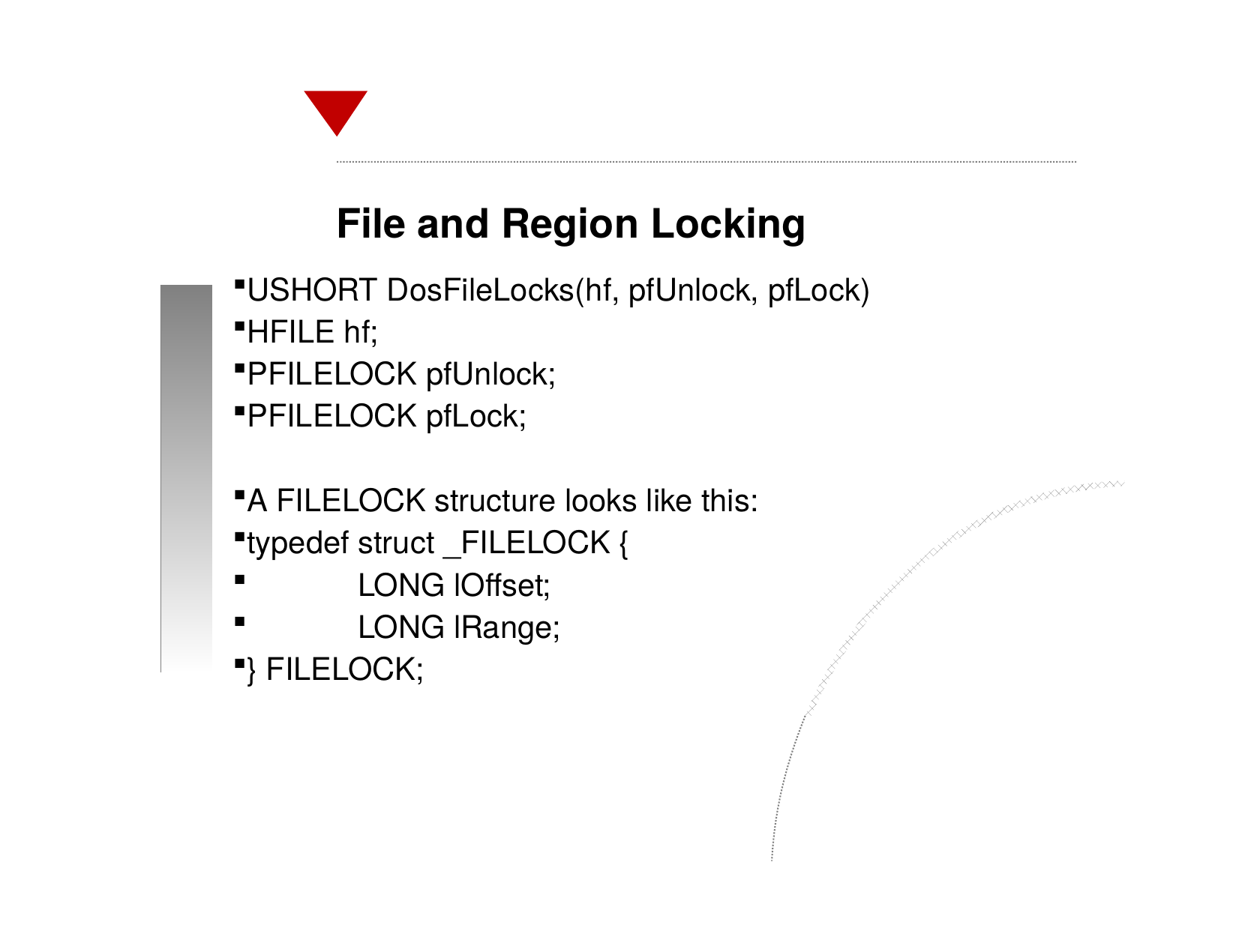

File and Region Locking
USHORT DosFileLocks(hf, pfUnlock, pfLock)
HFILE hf;
PFILELOCK pfUnlock;
PFILELOCK pfLock;

A FILELOCK structure looks like this:
typedef struct _FILELOCK {
	LONG lOffset;
	LONG lRange;
} FILELOCK;